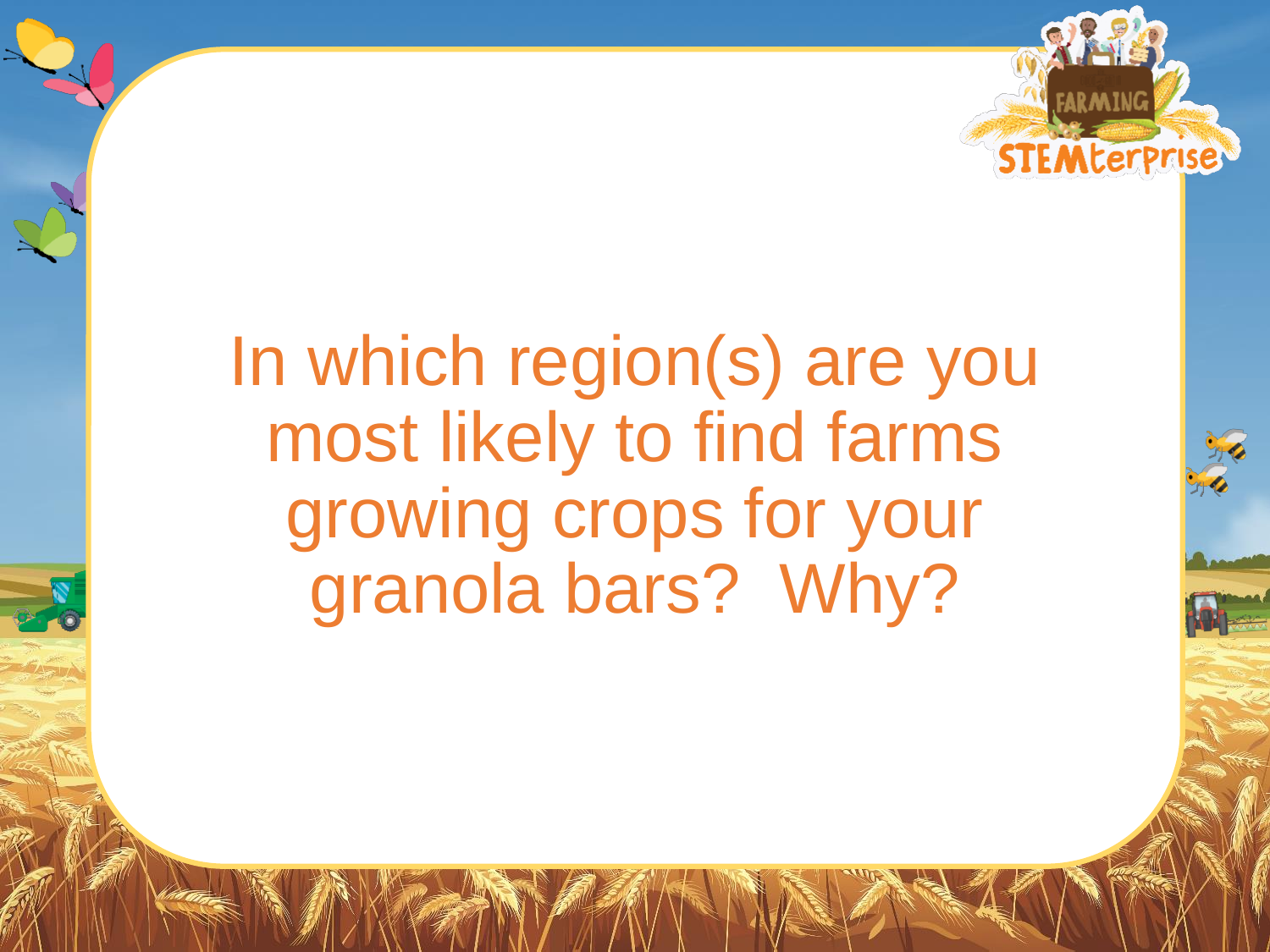

In which region(s) are you most likely to find farms growing crops for your granola bars?  Why?